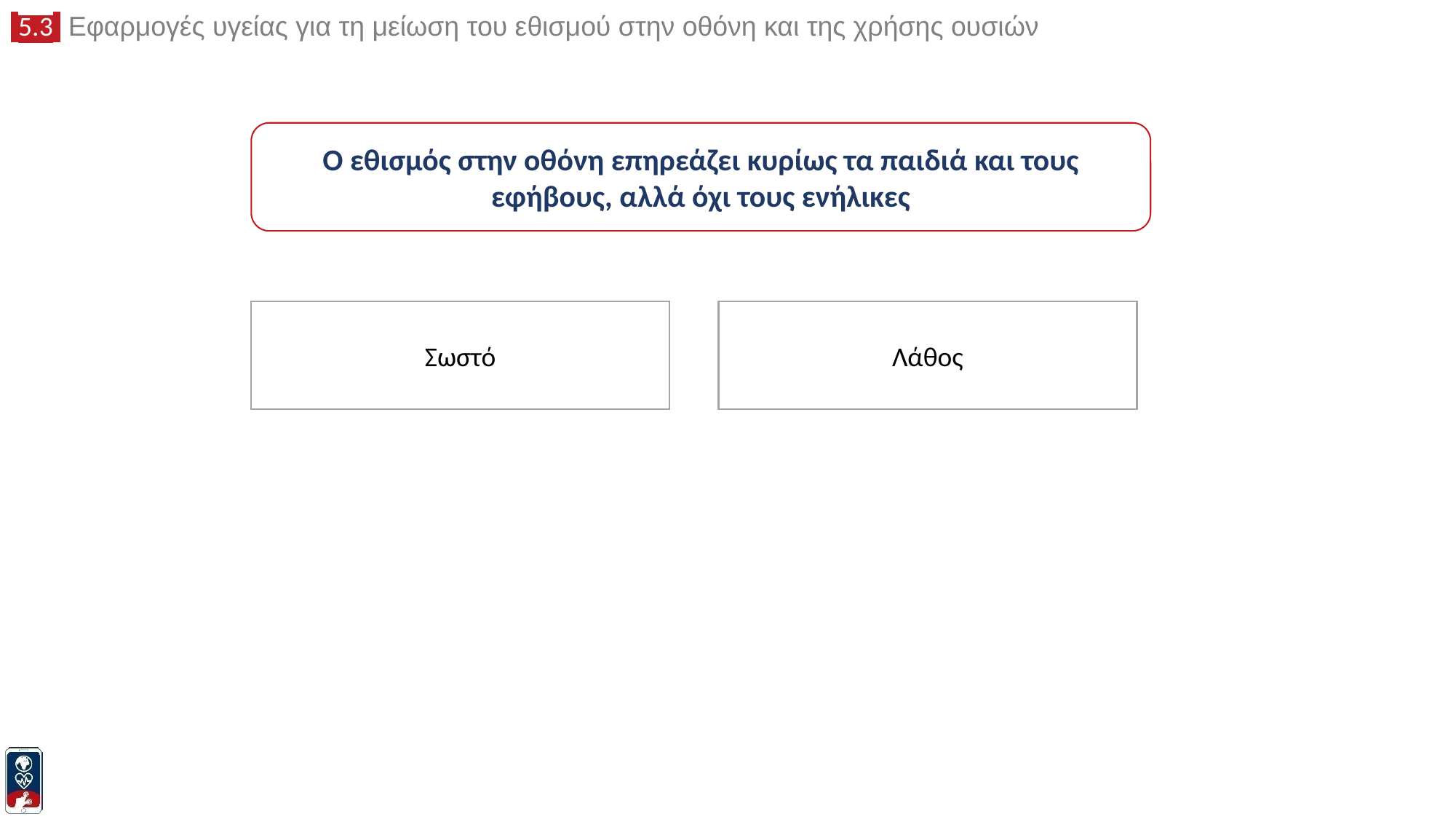

Ο εθισμός στην οθόνη επηρεάζει κυρίως τα παιδιά και τους εφήβους, αλλά όχι τους ενήλικες
Σωστό
Λάθος